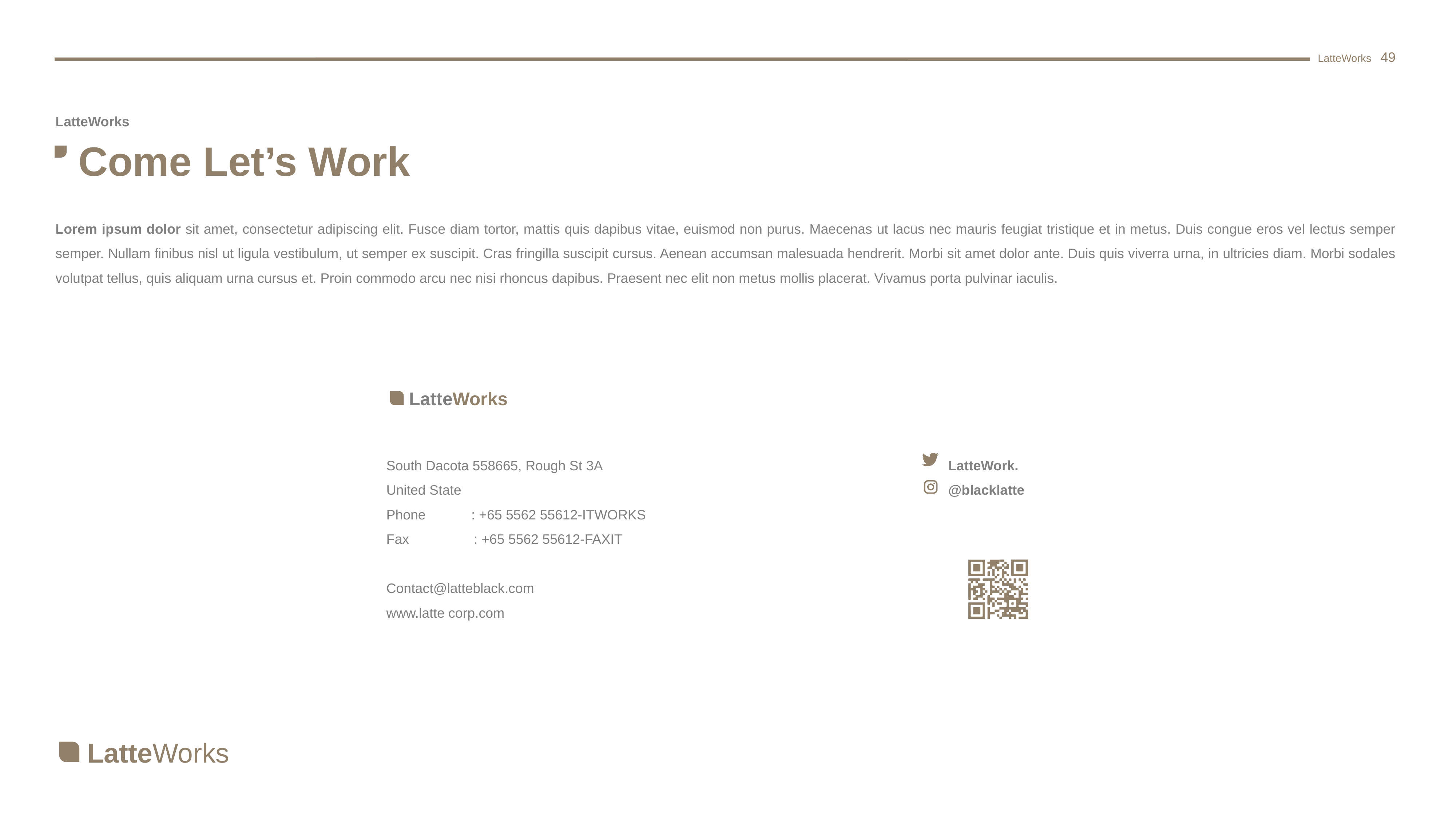

LatteWorks   49
LatteWorks
Come Let’s Work

Lorem ipsum dolor sit amet, consectetur adipiscing elit. Fusce diam tortor, mattis quis dapibus vitae, euismod non purus. Maecenas ut lacus nec mauris feugiat tristique et in metus. Duis congue eros vel lectus semper semper. Nullam finibus nisl ut ligula vestibulum, ut semper ex suscipit. Cras fringilla suscipit cursus. Aenean accumsan malesuada hendrerit. Morbi sit amet dolor ante. Duis quis viverra urna, in ultricies diam. Morbi sodales volutpat tellus, quis aliquam urna cursus et. Proin commodo arcu nec nisi rhoncus dapibus. Praesent nec elit non metus mollis placerat. Vivamus porta pulvinar iaculis.
LatteWorks

South Dacota 558665, Rough St 3A
United State
Phone            : +65 5562 55612-ITWORKS
Fax                 : +65 5562 55612-FAXIT

Contact@latteblack.com
www.latte corp.com
LatteWork.
@blacklatte

LatteWorks